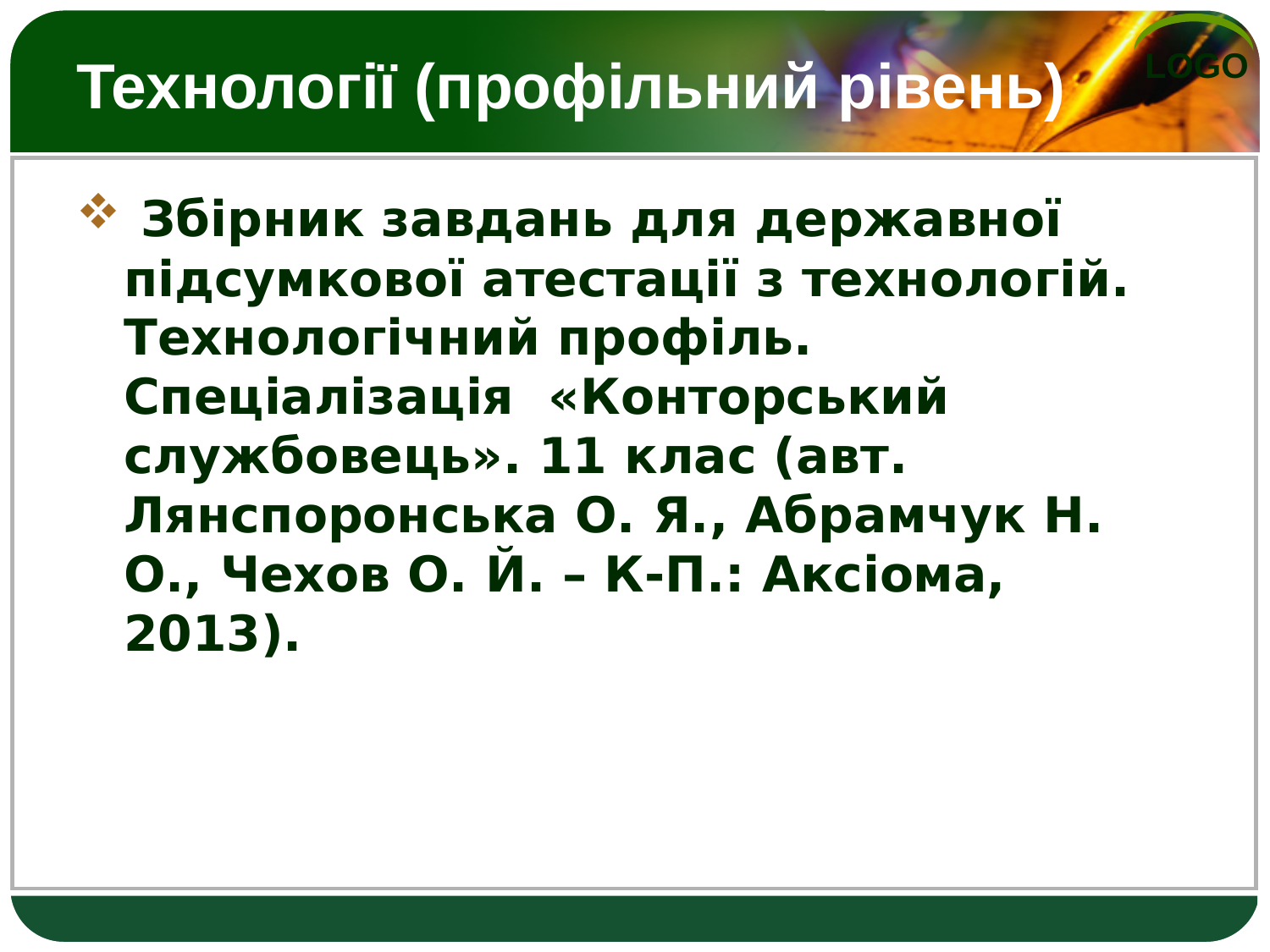

# Технології (профільний рівень)
 Збірник завдань для державної підсумкової атестації з технологій. Технологічний профіль. Спеціалізація  «Конторський службовець». 11 клас (авт. Лянспоронська О. Я., Абрамчук Н. О., Чехов О. Й. – К-П.: Аксіома, 2013).